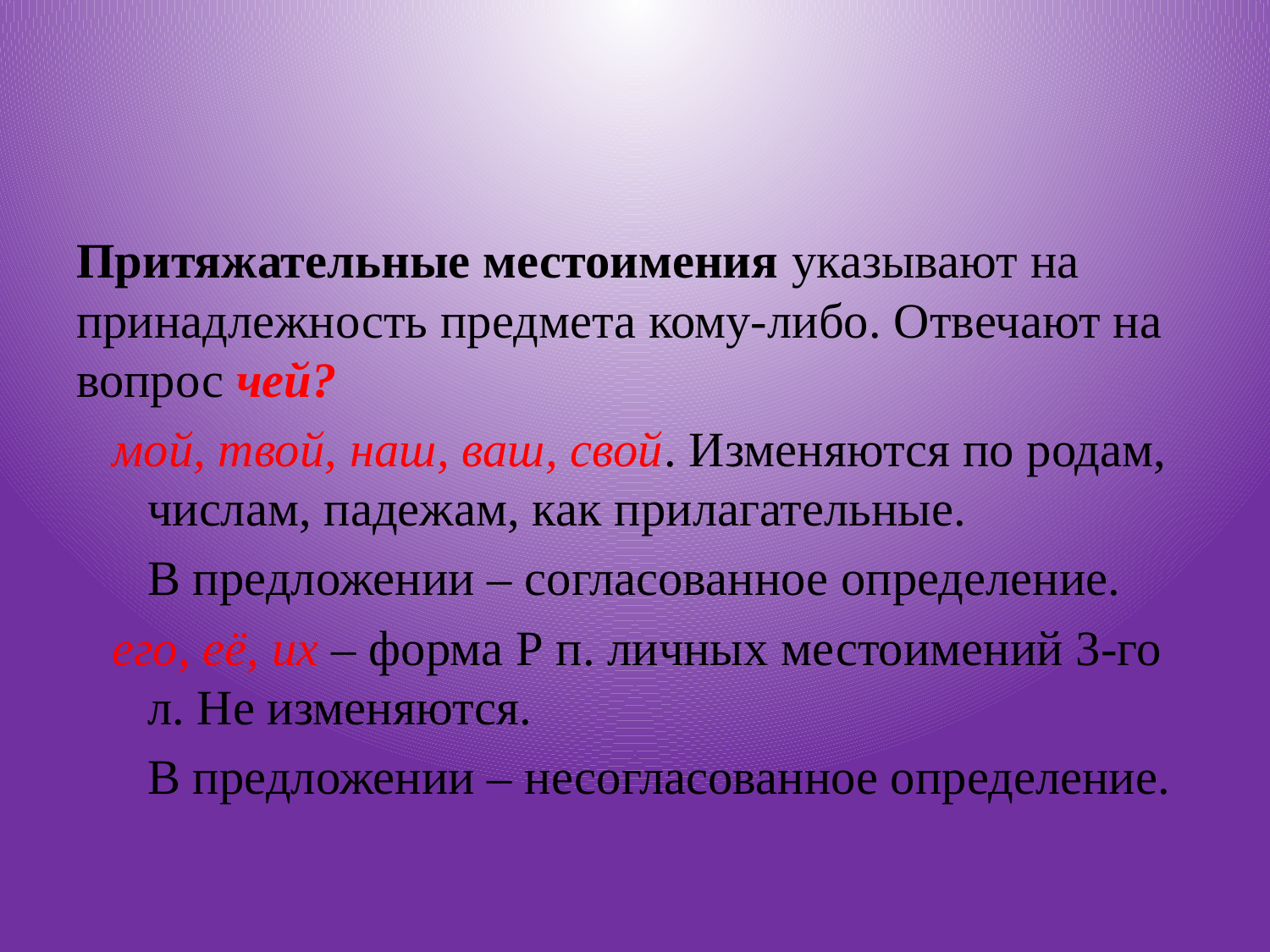

#
Притяжательные местоимения указывают на принадлежность предмета кому-либо. Отвечают на вопрос чей?
мой, твой, наш, ваш, свой. Изменяются по родам, числам, падежам, как прилагательные.
В предложении – согласованное определение.
его, её, их – форма Р п. личных местоимений 3-го л. Не изменяются.
В предложении – несогласованное определение.